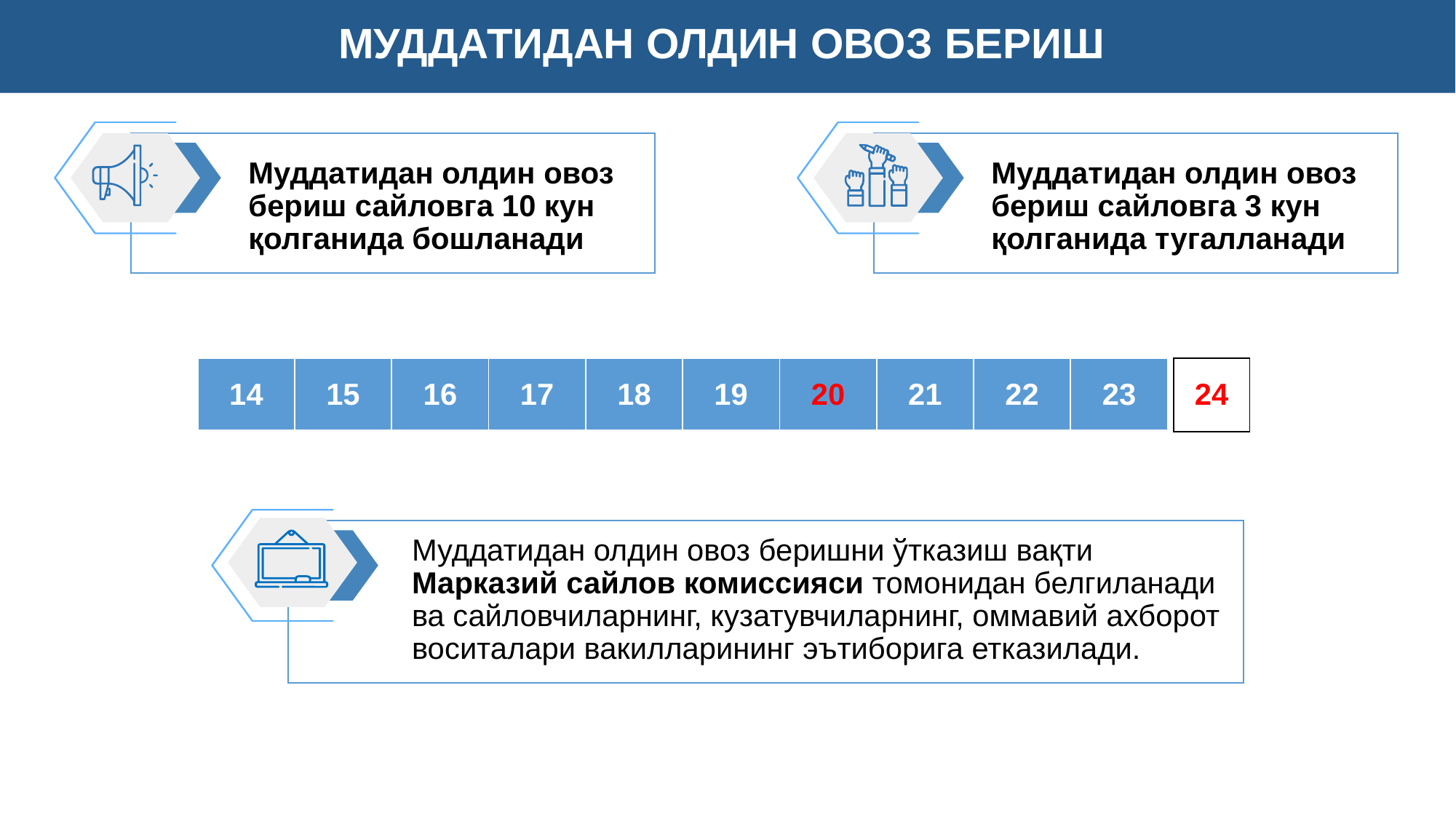

МУДДАТИДАН ОЛДИН ОВОЗ БЕРИШ

Муддатидан олдин овоз бериш сайловга 10 кун қолганида бошланади
Муддатидан олдин овоз бериш сайловга 3 кун қолганида тугалланади
| 14 | 15 | 16 | 17 | 18 | 19 | 20 | 21 | 22 | 23 |
| --- | --- | --- | --- | --- | --- | --- | --- | --- | --- |
| 24 |
| --- |

Муддатидан олдин овоз беришни ўтказиш вақти Марказий сайлов комиссияси томонидан белгиланади ва сайловчиларнинг, кузатувчиларнинг, оммавий ахборот воситалари вакилларининг эътиборига етказилади.